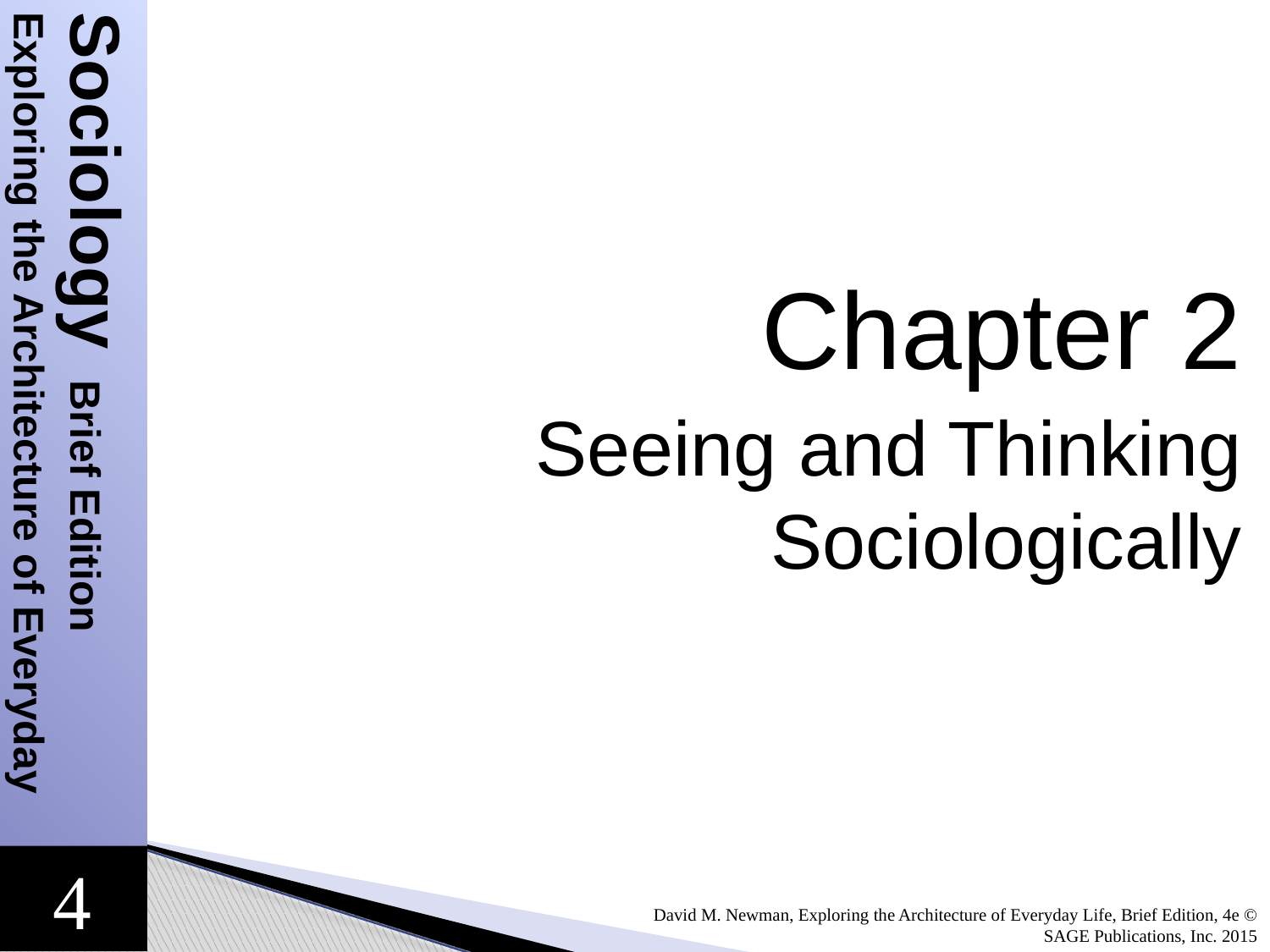

Chapter 2
Seeing and Thinking Sociologically
David M. Newman, Exploring the Architecture of Everyday Life, Brief Edition, 4e © SAGE Publications, Inc. 2015